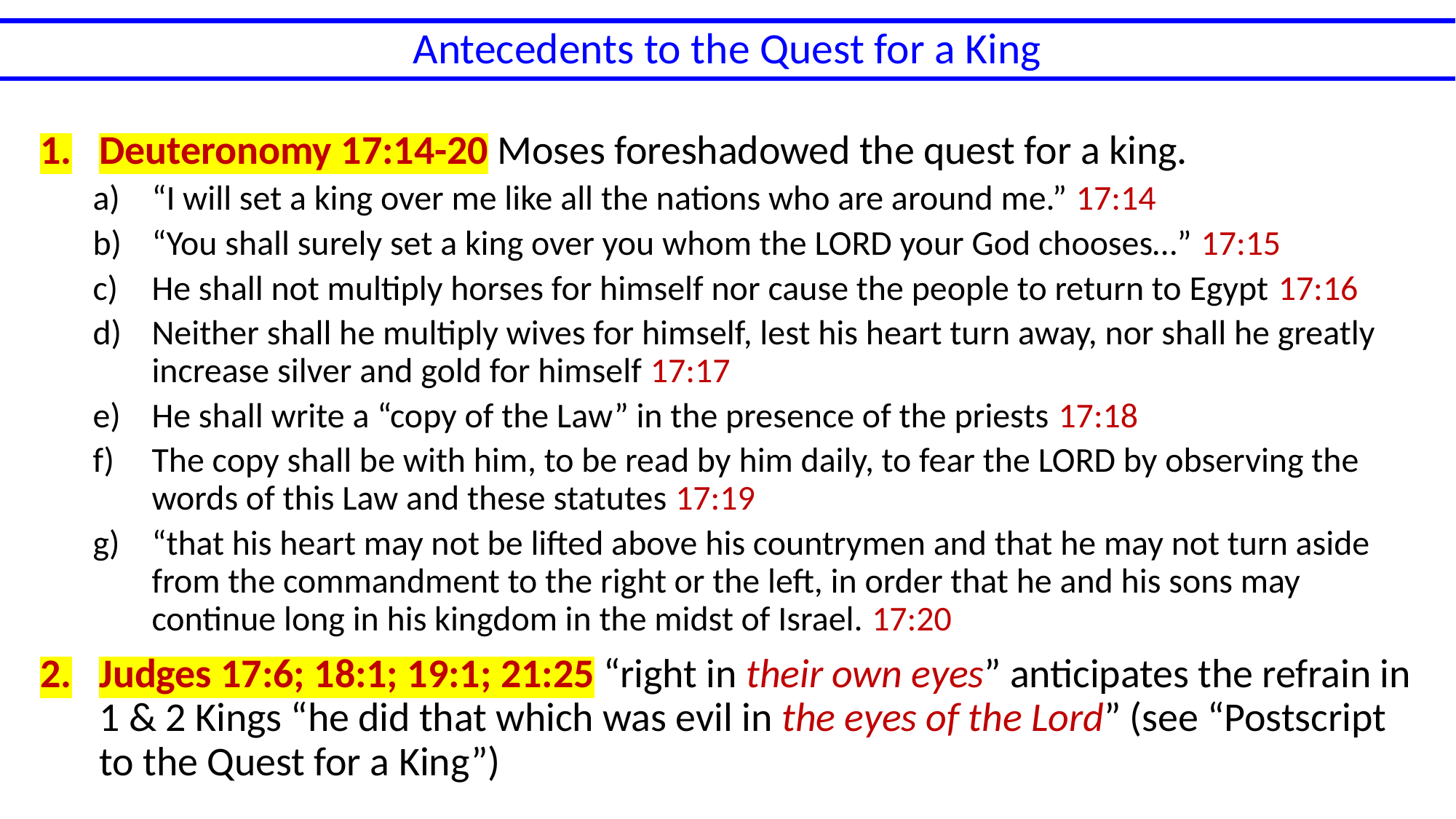

# Antecedents to the Quest for a King
Deuteronomy 17:14-20 Moses foreshadowed the quest for a king.
“I will set a king over me like all the nations who are around me.” 17:14
“You shall surely set a king over you whom the LORD your God chooses…” 17:15
He shall not multiply horses for himself nor cause the people to return to Egypt 17:16
Neither shall he multiply wives for himself, lest his heart turn away, nor shall he greatly increase silver and gold for himself 17:17
He shall write a “copy of the Law” in the presence of the priests 17:18
The copy shall be with him, to be read by him daily, to fear the LORD by observing the words of this Law and these statutes 17:19
“that his heart may not be lifted above his countrymen and that he may not turn aside from the commandment to the right or the left, in order that he and his sons may continue long in his kingdom in the midst of Israel. 17:20
Judges 17:6; 18:1; 19:1; 21:25 “right in their own eyes” anticipates the refrain in 1 & 2 Kings “he did that which was evil in the eyes of the Lord” (see “Postscript to the Quest for a King”)